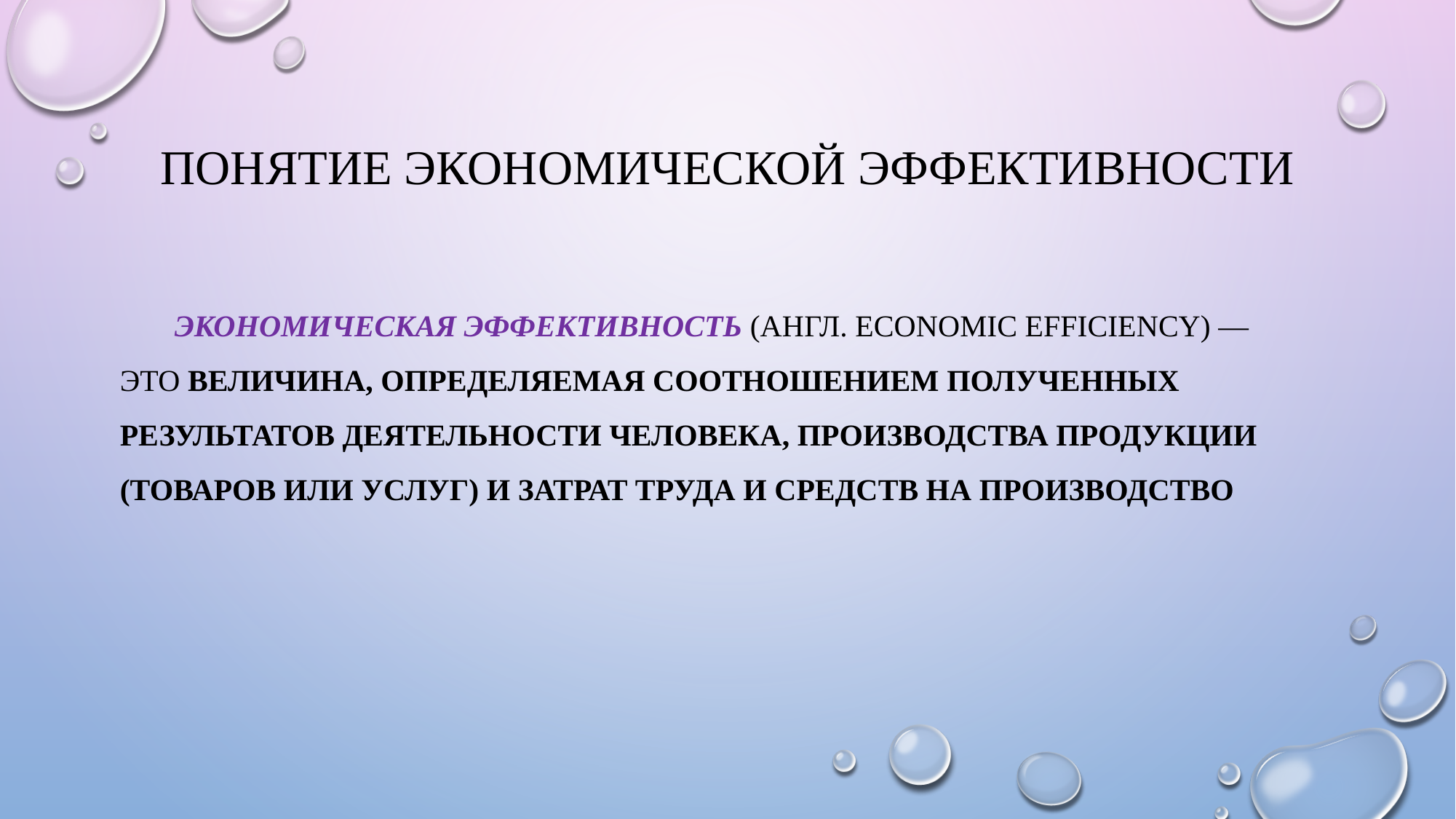

# Понятие экономической эффективности
Экономическая эффективность (англ. Economic efficiency) — это величина, определяемая соотношением полученных результатов деятельности человека, производства продукции (товаров или услуг) и затрат труда и средств на производство